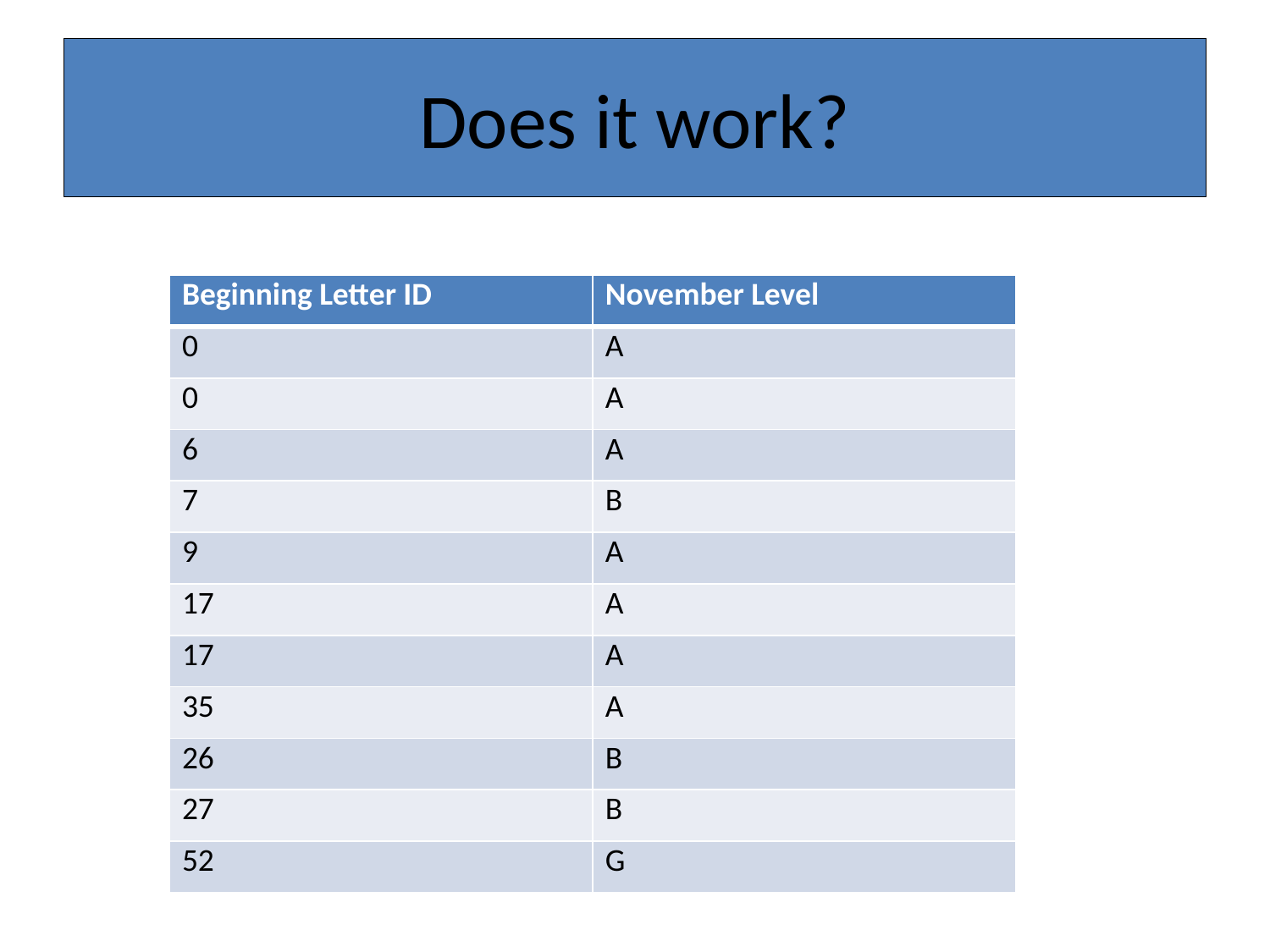

# Does it work?
| Beginning Letter ID | November Level |
| --- | --- |
| 0 | A |
| 0 | A |
| 6 | A |
| 7 | B |
| 9 | A |
| 17 | A |
| 17 | A |
| 35 | A |
| 26 | B |
| 27 | B |
| 52 | G |